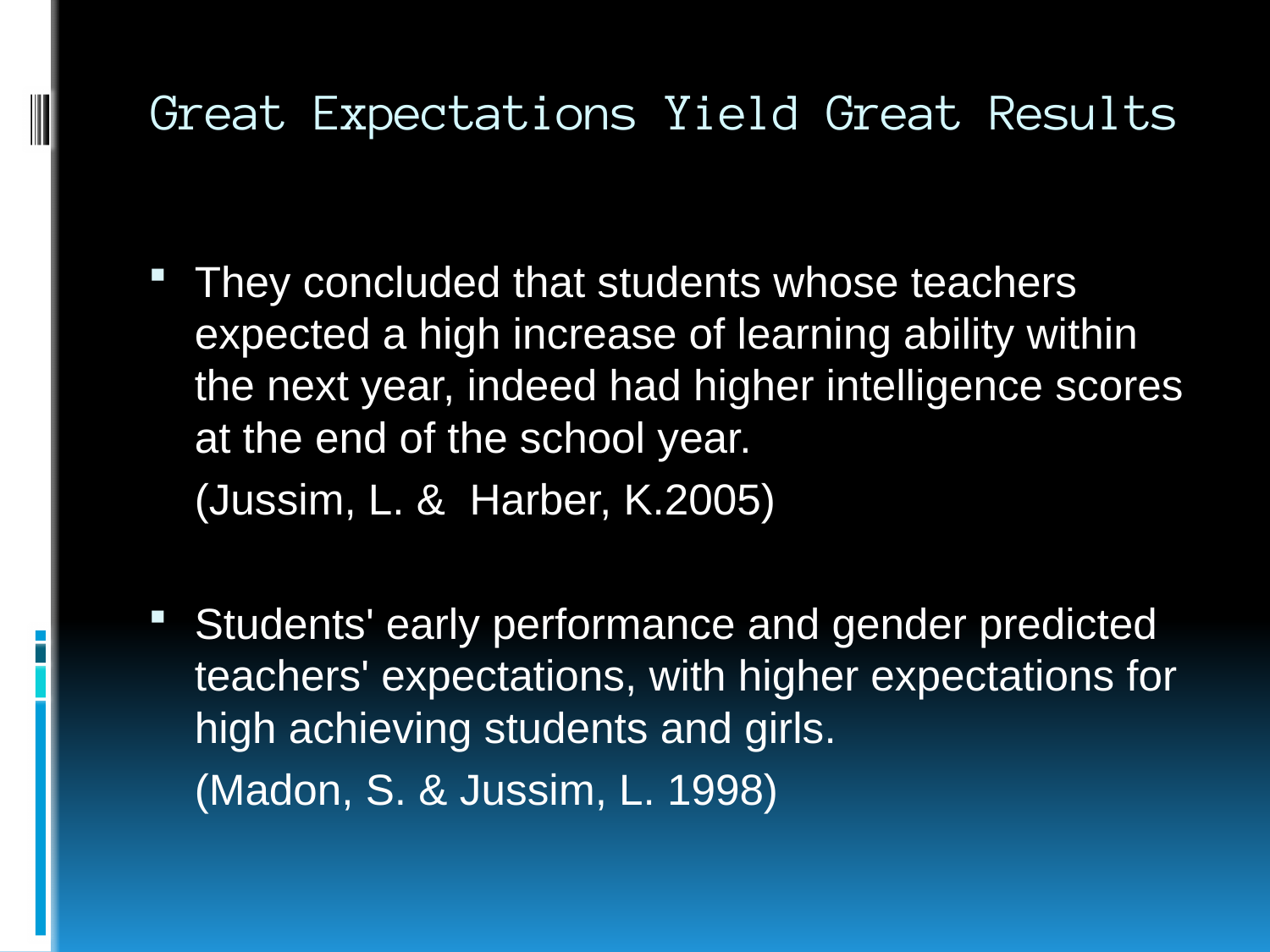

# Great Expectations Yield Great Results
They concluded that students whose teachers expected a high increase of learning ability within the next year, indeed had higher intelligence scores at the end of the school year.
	(Jussim, L. &  Harber, K.2005)

Students' early performance and gender predicted teachers' expectations, with higher expectations for high achieving students and girls.
	(Madon, S. & Jussim, L. 1998)